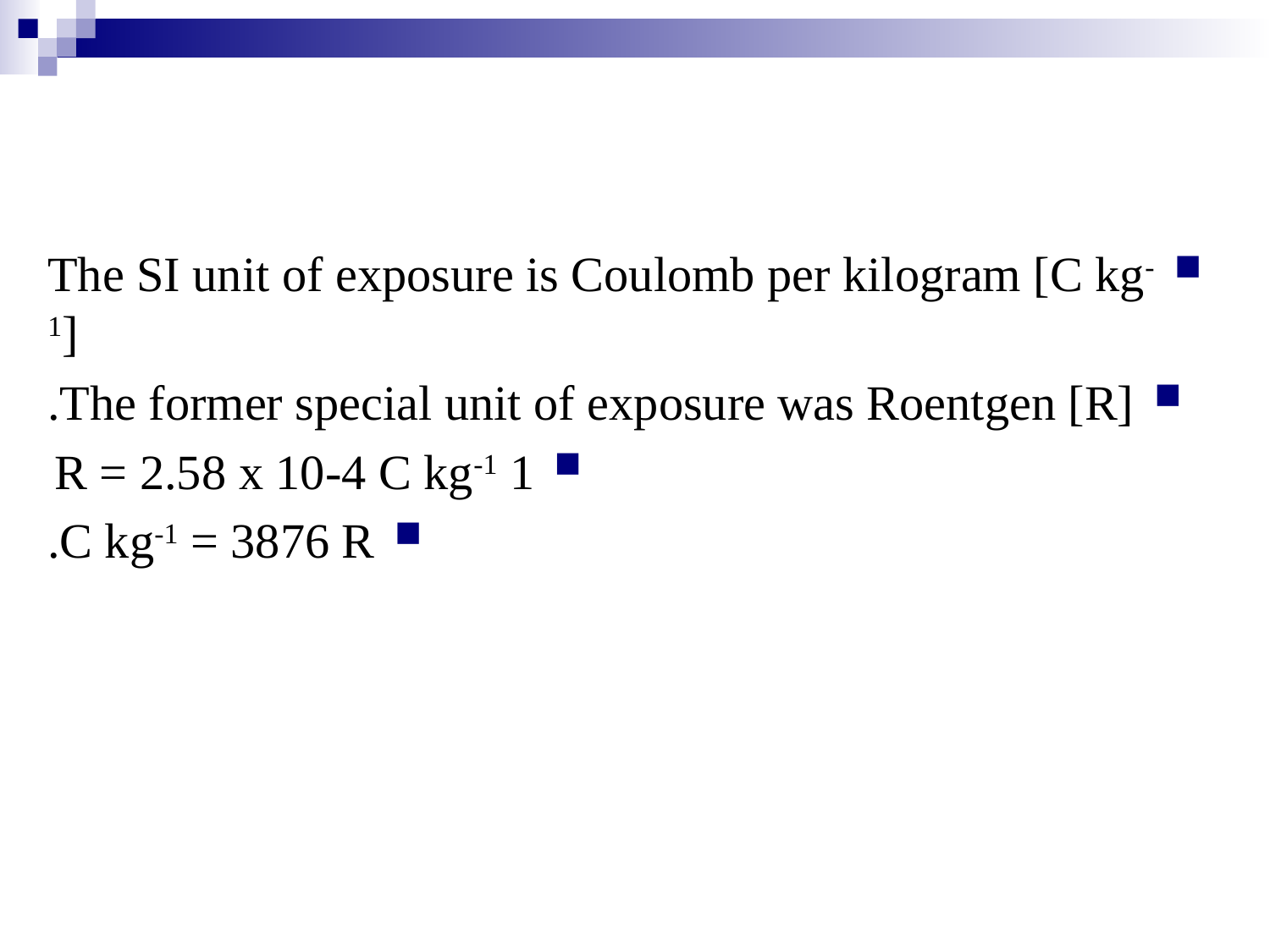

The SI unit of exposure is Coulomb per kilogram [C kg-1]
The former special unit of exposure was Roentgen [R].
1 R = 2.58 x 10-4 C kg-1
C kg-1 = 3876 R.